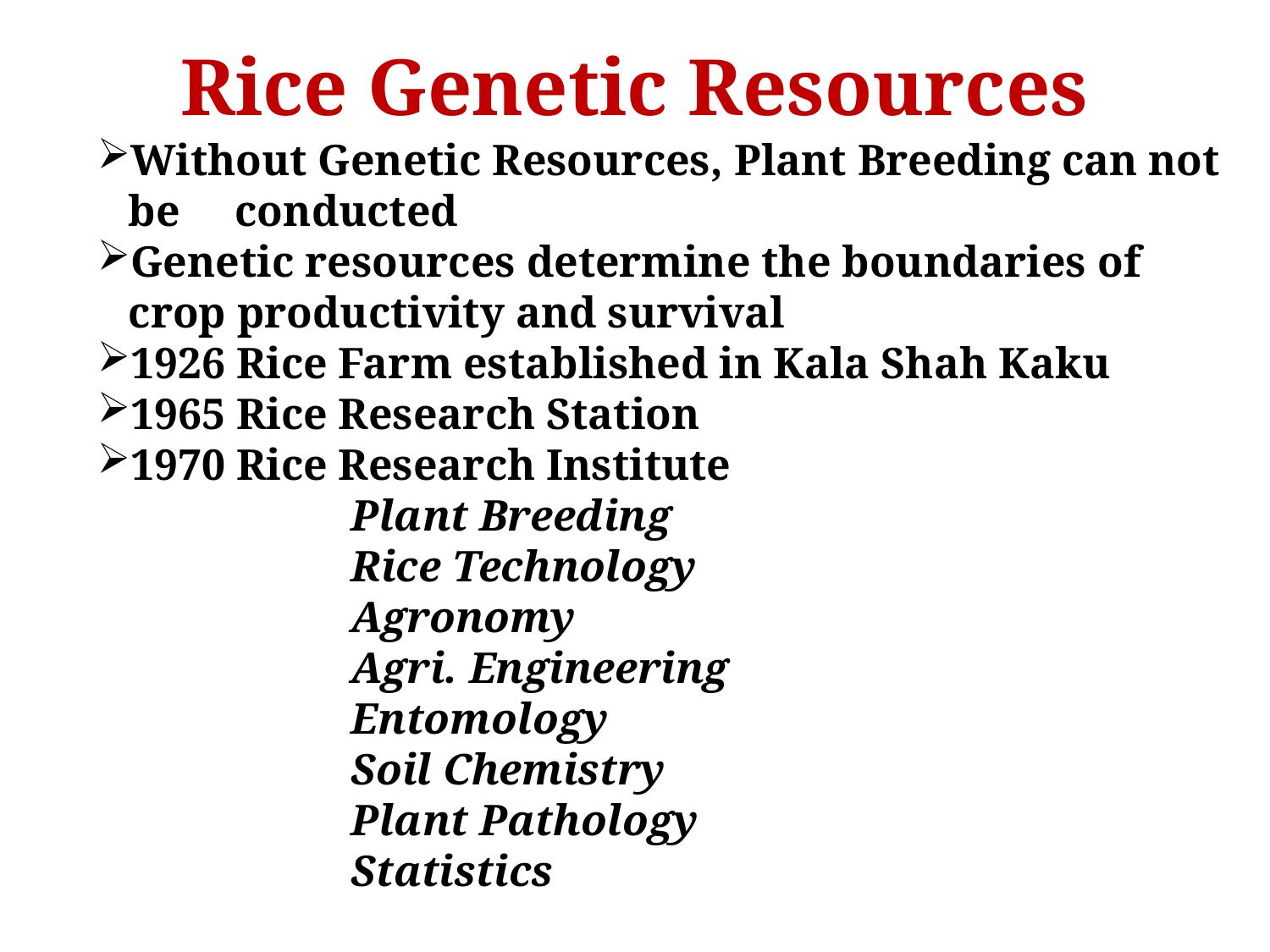

# Rice Genetic Resources
Without Genetic Resources, Plant Breeding can not be     conducted
Genetic resources determine the boundaries of crop productivity and survival
1926 Rice Farm established in Kala Shah Kaku
1965 Rice Research Station
1970 Rice Research Institute
Plant Breeding
Rice Technology
Agronomy
Agri. Engineering
Entomology
Soil Chemistry
Plant Pathology
Statistics